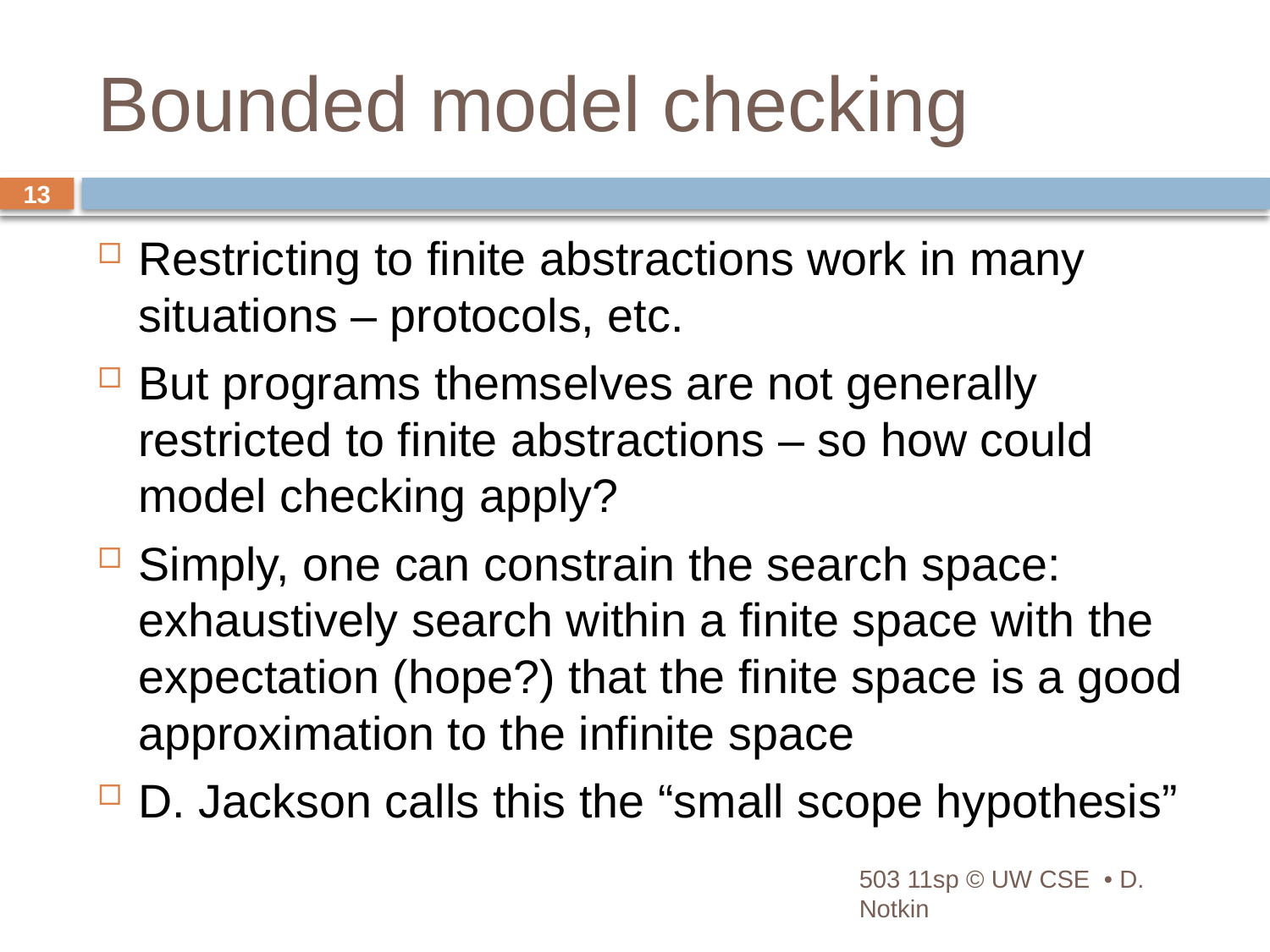

# Bounded model checking
13
Restricting to finite abstractions work in many situations – protocols, etc.
But programs themselves are not generally restricted to finite abstractions – so how could model checking apply?
Simply, one can constrain the search space: exhaustively search within a finite space with the expectation (hope?) that the finite space is a good approximation to the infinite space
D. Jackson calls this the “small scope hypothesis”
503 11sp © UW CSE  • D. Notkin